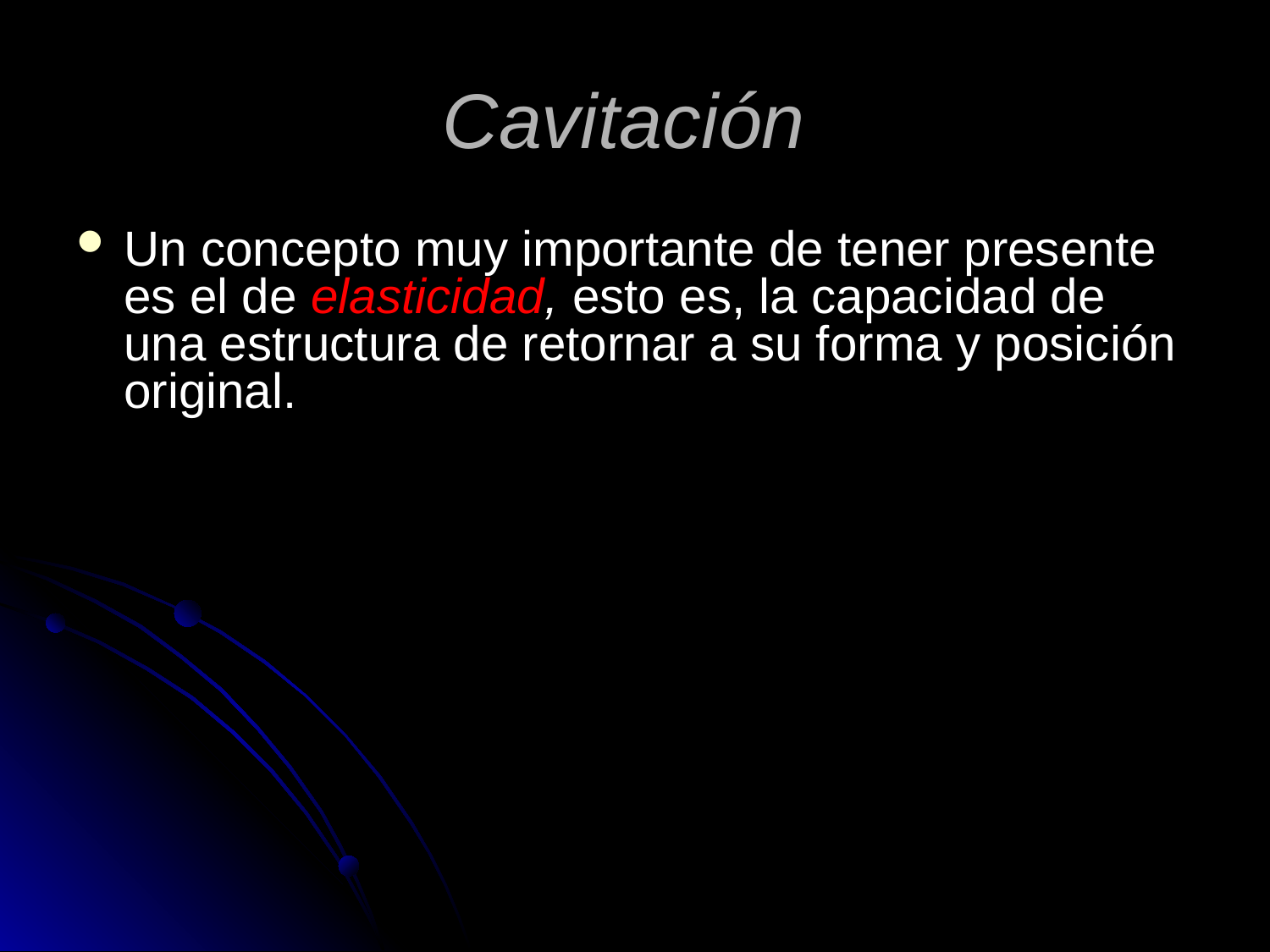

# Cavitación
Un concepto muy importante de tener presente es el de elasticidad, esto es, la capacidad de una estructura de retornar a su forma y posición original.